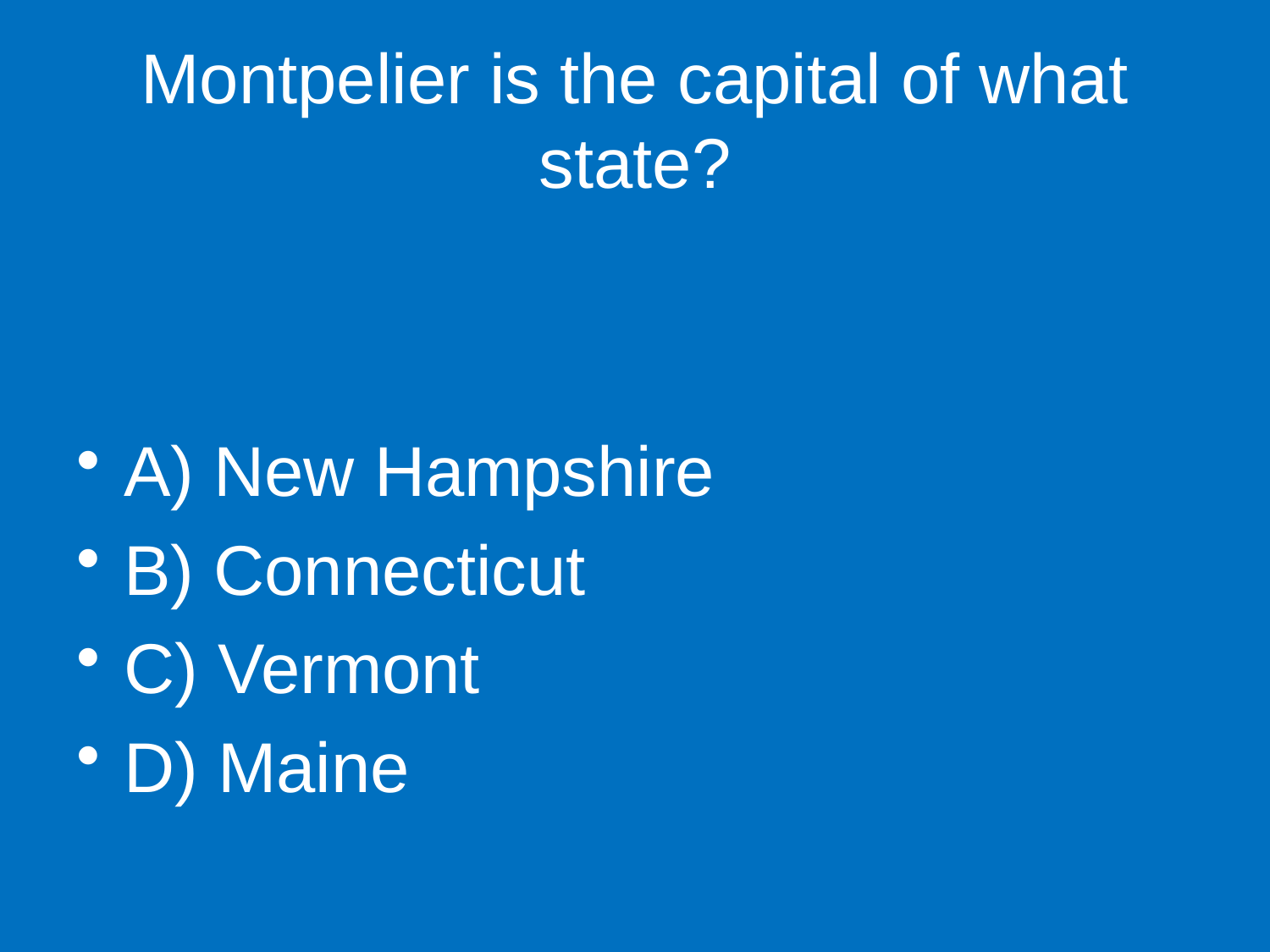

# Montpelier is the capital of what state?

A) New Hampshire
B) Connecticut
C) Vermont
D) Maine